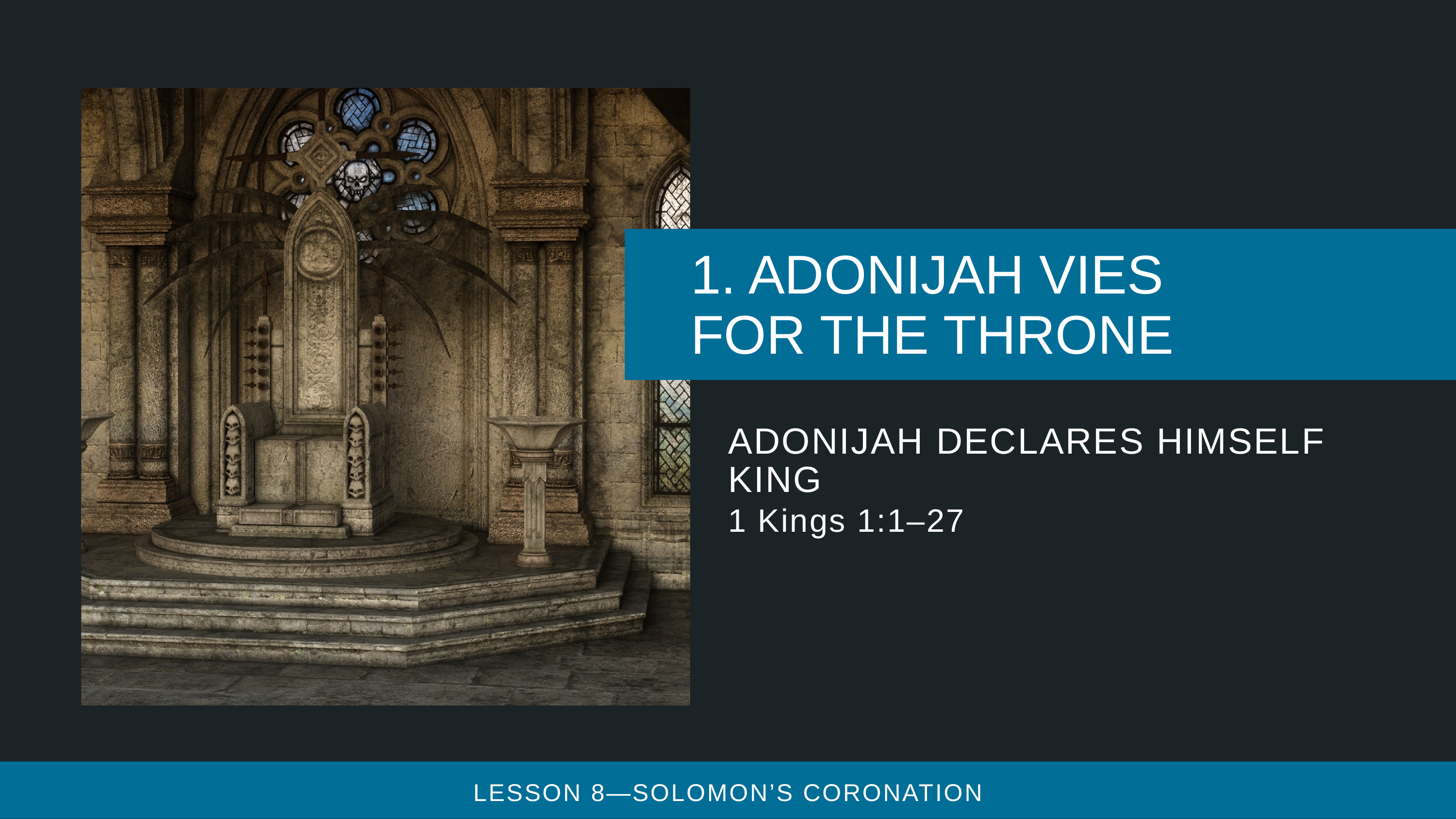

ADONIJAH DECLARES HIMSELF KING
1 Kings 1:1–27